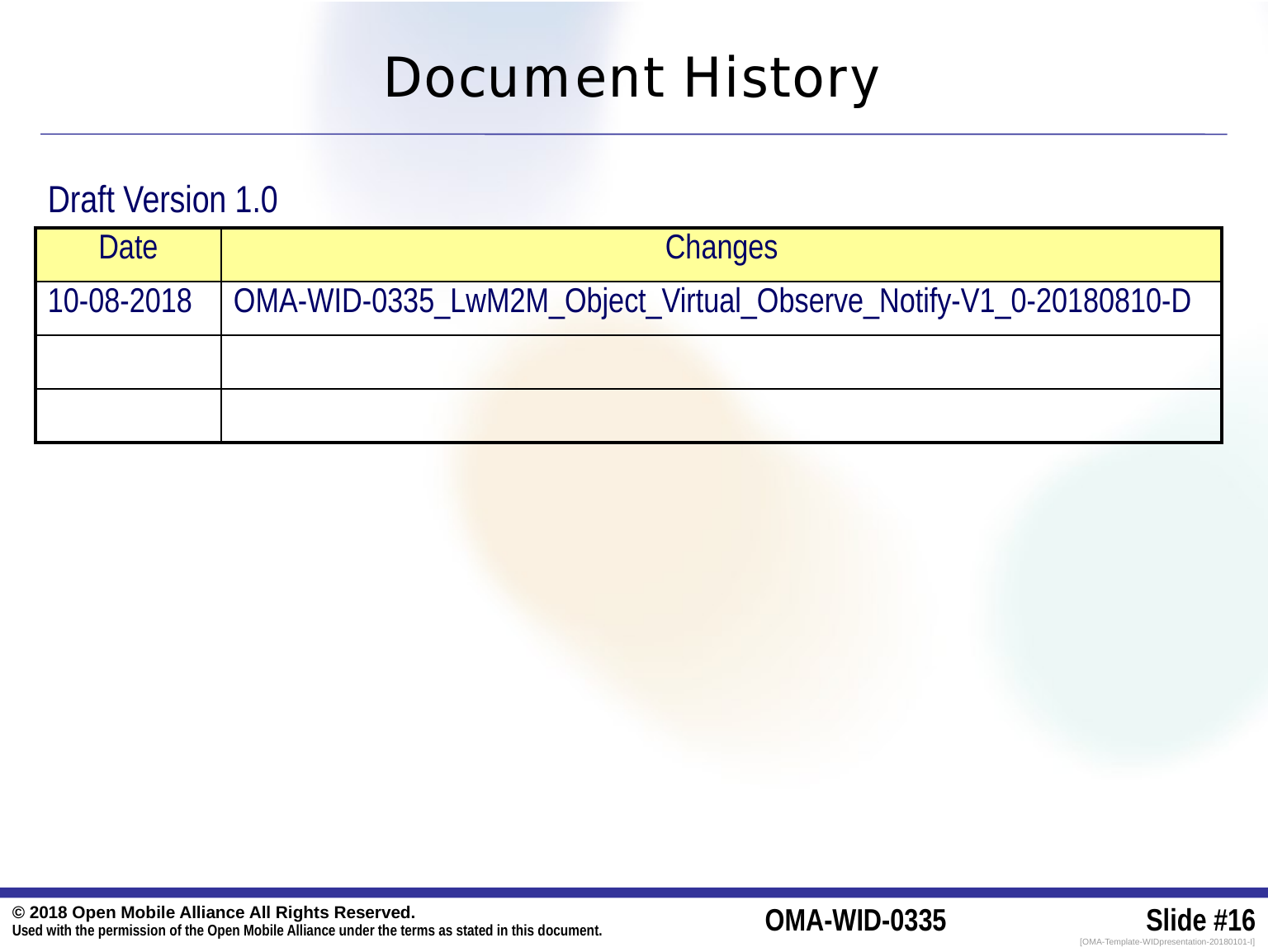

Document History
Draft Version 1.0

| Date | Changes |
| --- | --- |
| 10-08-2018 | OMA-WID-0335\_LwM2M\_Object\_Virtual\_Observe\_Notify-V1\_0-20180810-D |
|  |  |
|  |  |